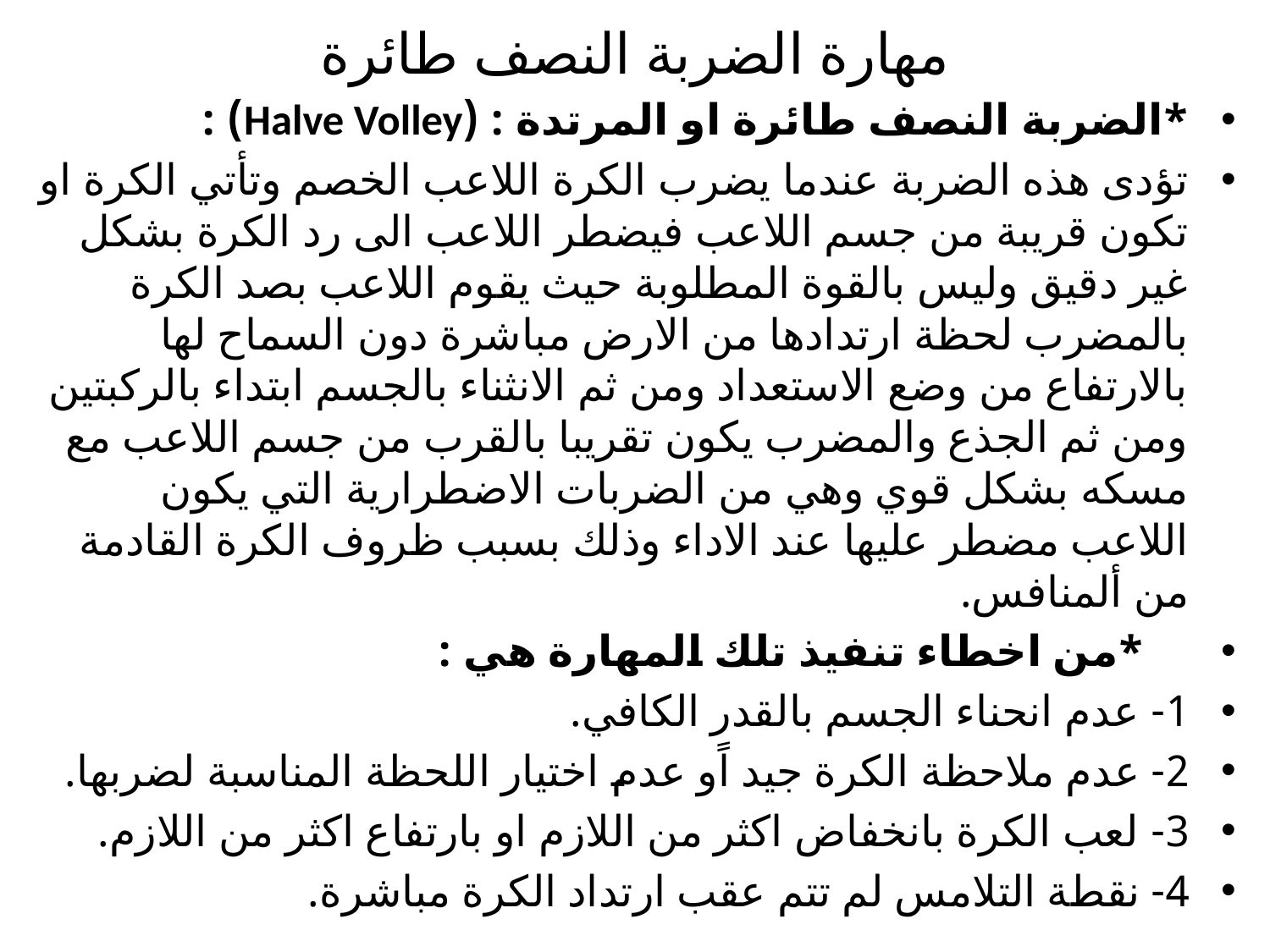

# مهارة الضربة النصف طائرة
*الضربة النصف طائرة او المرتدة : (Halve Volley) :
تؤدى هذه الضربة عندما يضرب الكرة اللاعب الخصم وتأتي الكرة او تكون قريبة من جسم اللاعب فيضطر اللاعب الى رد الكرة بشكل غير دقيق وليس بالقوة المطلوبة حيث يقوم اللاعب بصد الكرة بالمضرب لحظة ارتدادها من الارض مباشرة دون السماح لها بالارتفاع من وضع الاستعداد ومن ثم الانثناء بالجسم ابتداء بالركبتين ومن ثم الجذع والمضرب يكون تقريبا بالقرب من جسم اللاعب مع مسكه بشكل قوي وهي من الضربات الاضطرارية التي يكون اللاعب مضطر عليها عند الاداء وذلك بسبب ظروف الكرة القادمة من ألمنافس.
    *من اخطاء تنفيذ تلك المهارة هي :
1- عدم انحناء الجسم بالقدر الكافي.
2- عدم ملاحظة الكرة جيد اًو عدم اختيار اللحظة المناسبة لضربها.
3- لعب الكرة بانخفاض اكثر من اللازم او بارتفاع اكثر من اللازم.
4- نقطة التلامس لم تتم عقب ارتداد الكرة مباشرة.